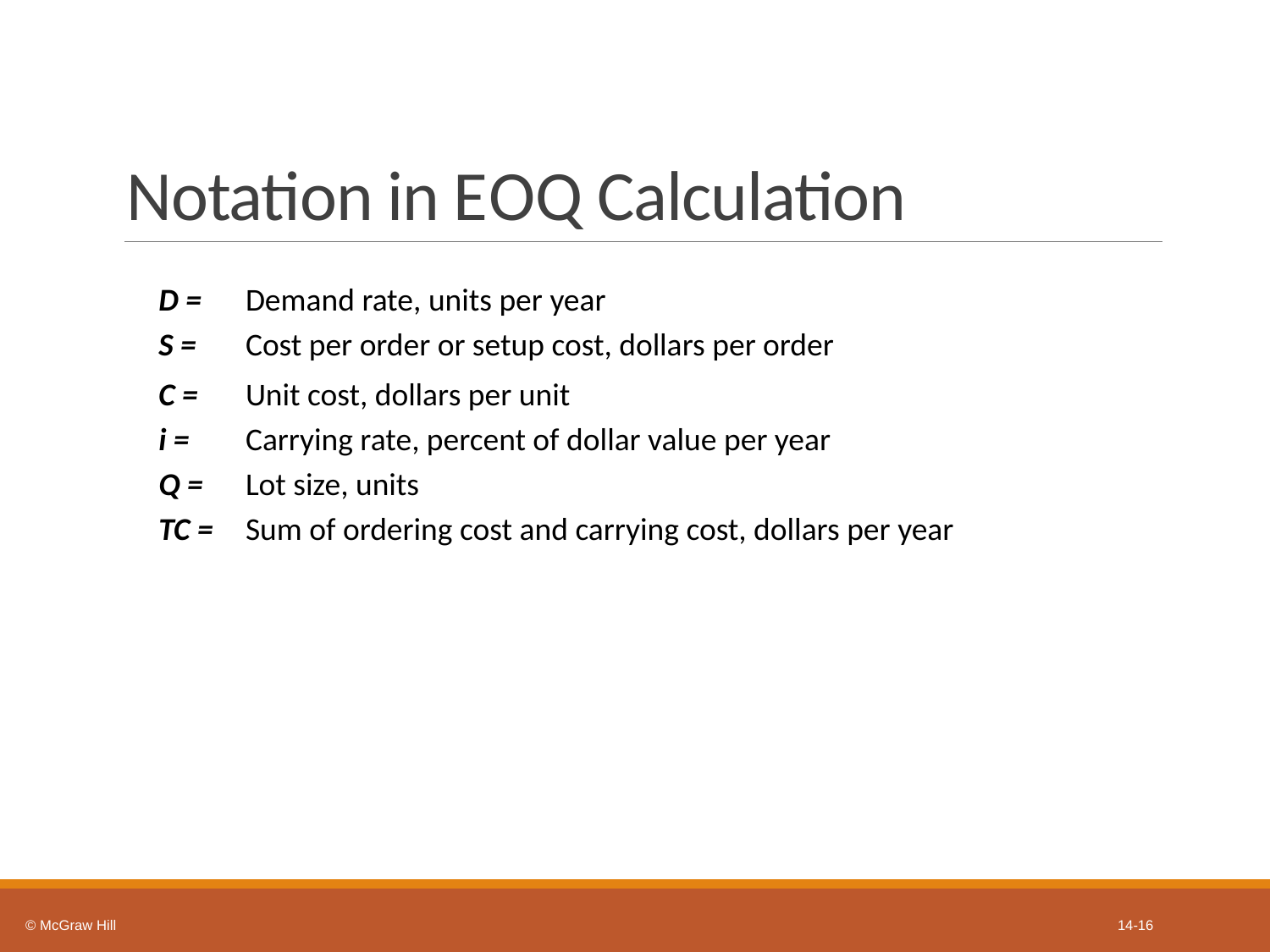

# Notation in E O Q Calculation
| D = | Demand rate, units per year |
| --- | --- |
| S = | Cost per order or setup cost, dollars per order |
| C = | Unit cost, dollars per unit |
| i = | Carrying rate, percent of dollar value per year |
| Q = | Lot size, units |
| TC = | Sum of ordering cost and carrying cost, dollars per year |